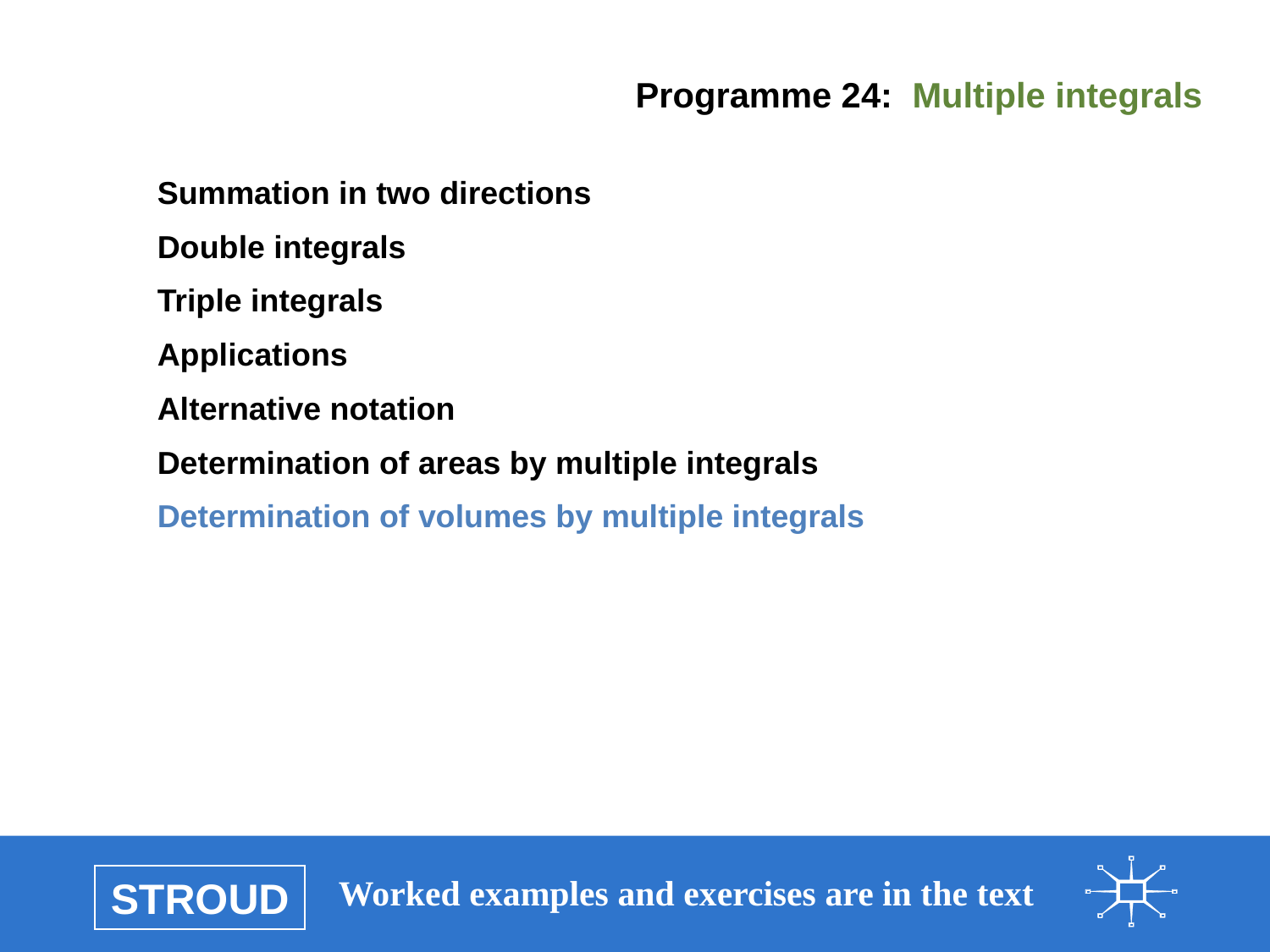

Summation in two directions
Double integrals
Triple integrals
Applications
Alternative notation
Determination of areas by multiple integrals
Determination of volumes by multiple integrals